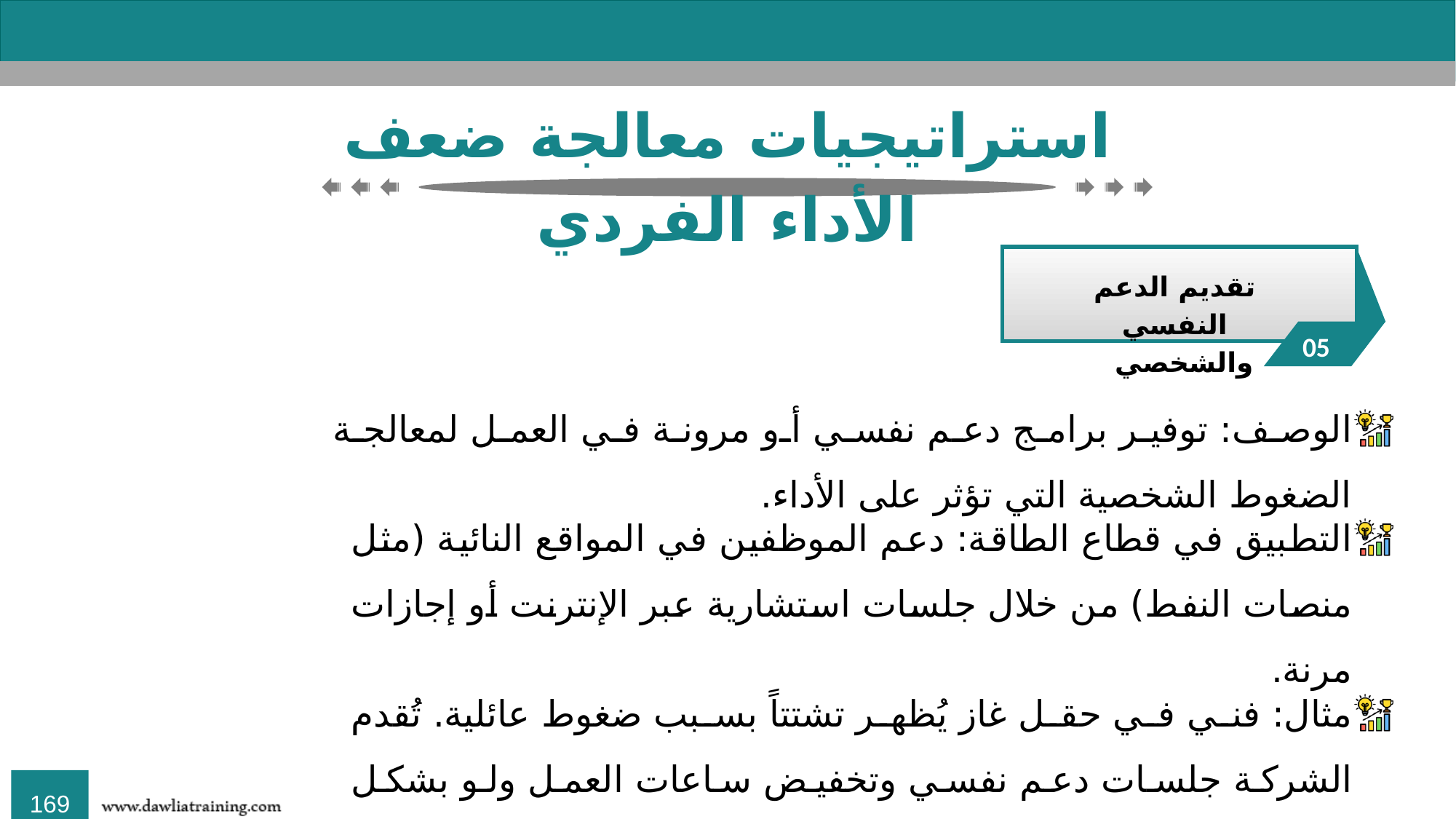

استراتيجيات معالجة ضعف الأداء الفردي

05
تقديم الدعم النفسي والشخصي
الوصف: توفير برامج دعم نفسي أو مرونة في العمل لمعالجة الضغوط الشخصية التي تؤثر على الأداء.
التطبيق في قطاع الطاقة: دعم الموظفين في المواقع النائية (مثل منصات النفط) من خلال جلسات استشارية عبر الإنترنت أو إجازات مرنة.
مثال: فني في حقل غاز يُظهر تشتتاً بسبب ضغوط عائلية. تُقدم الشركة جلسات دعم نفسي وتخفيض ساعات العمل ولو بشكل مؤقت لتحسين تركيزه.